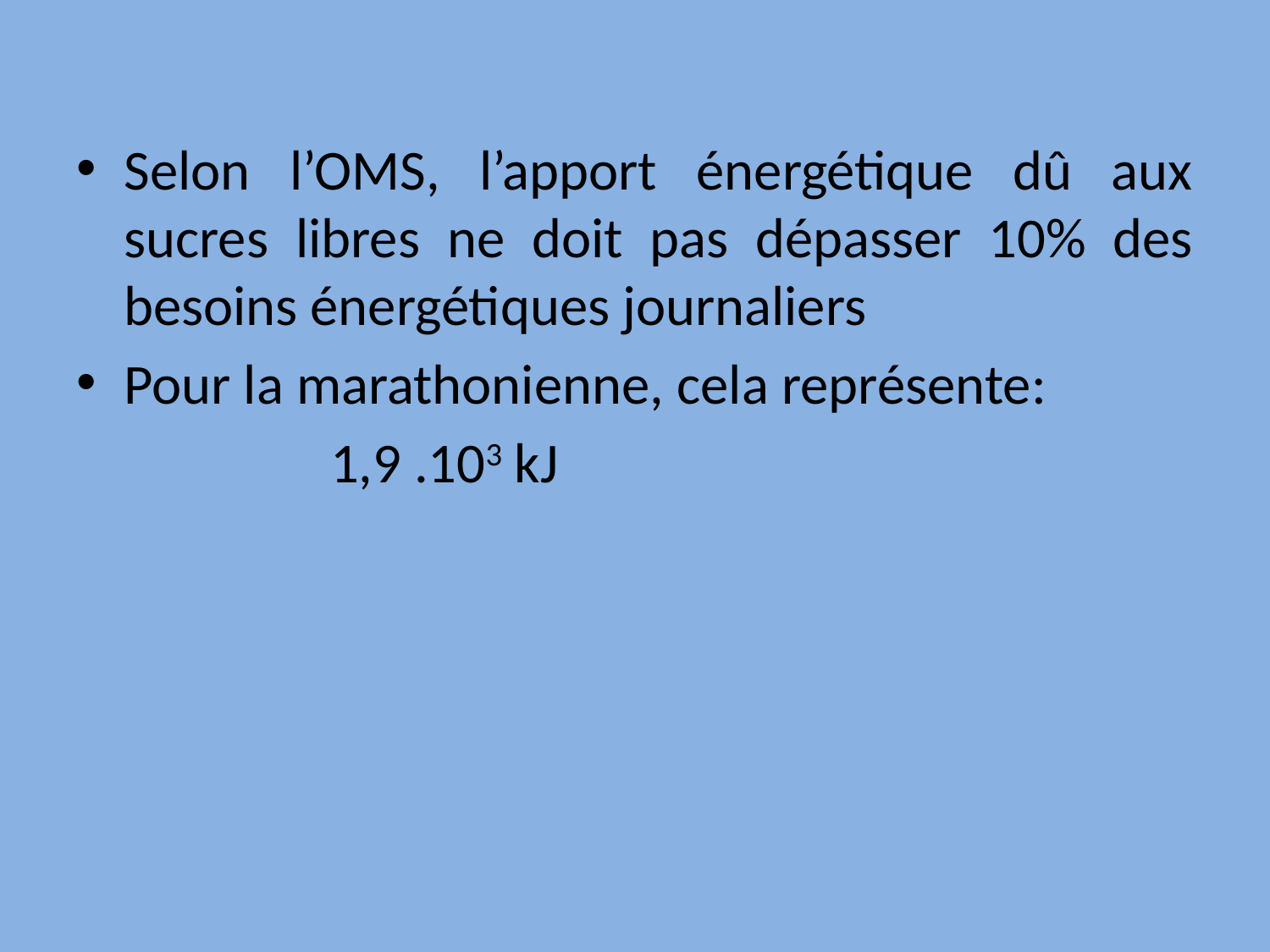

Selon l’OMS, l’apport énergétique dû aux sucres libres ne doit pas dépasser 10% des besoins énergétiques journaliers
Pour la marathonienne, cela représente:
                    1,9 .103 kJ